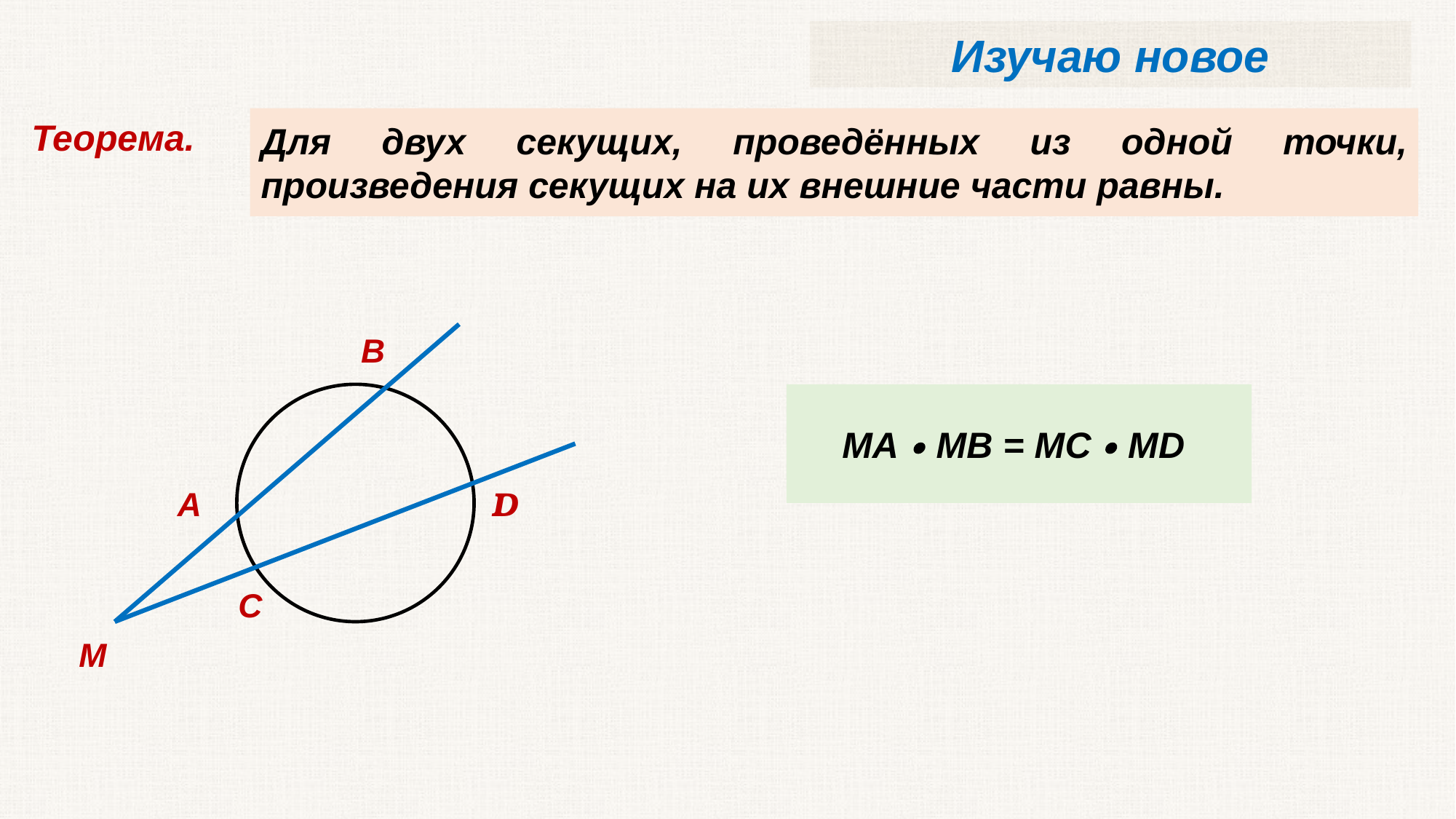

Изучаю новое
Теорема.
Для двух секущих, проведённых из одной точки, произведения секущих на их внешние части равны.
В

МA ∙ МВ = МC ∙ МD
А
D
С
М